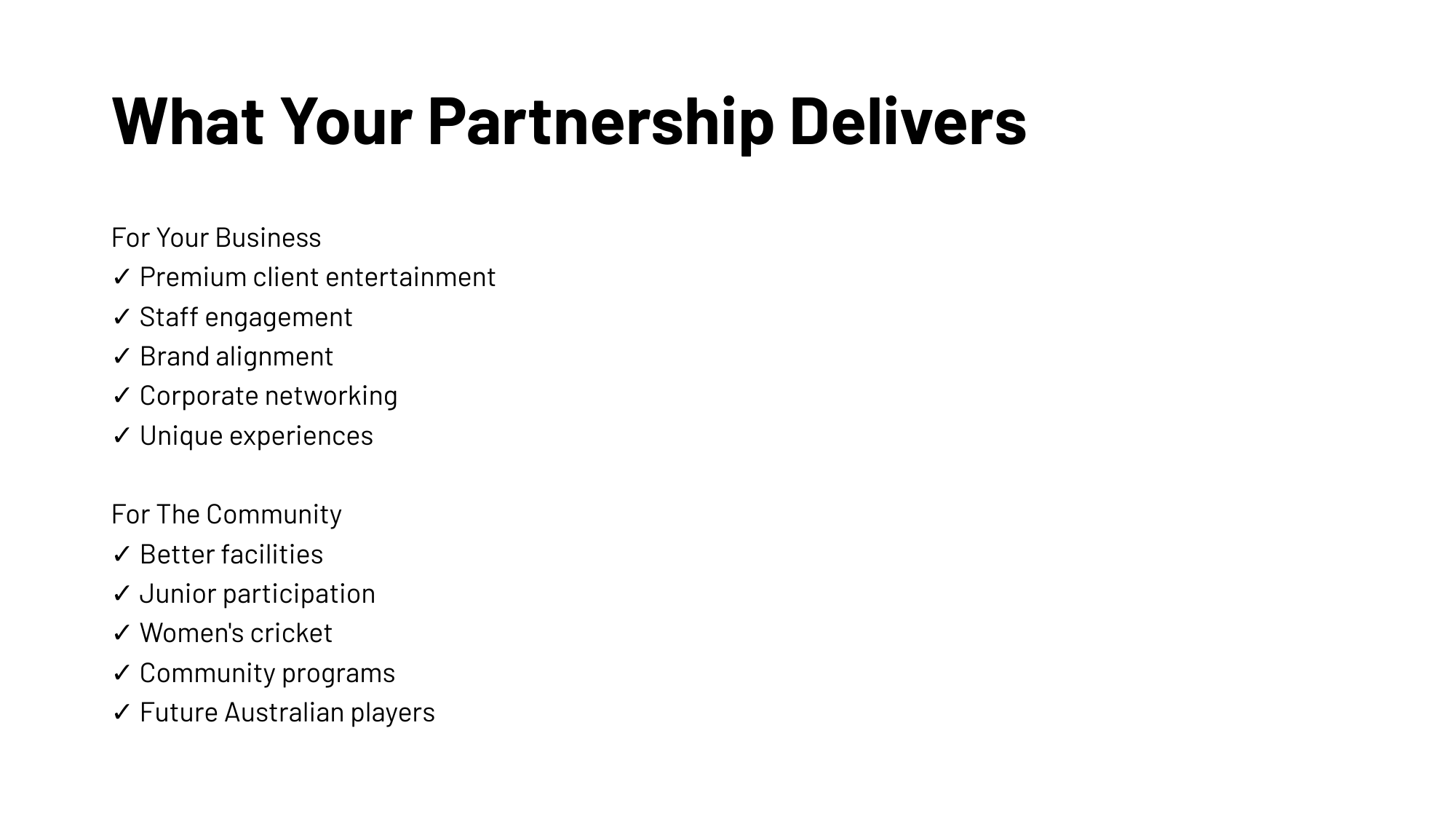

# What Your Partnership Delivers
For Your Business
✓ Premium client entertainment
✓ Staff engagement
✓ Brand alignment
✓ Corporate networking
✓ Unique experiences

For The Community
✓ Better facilities
✓ Junior participation
✓ Women's cricket
✓ Community programs
✓ Future Australian players